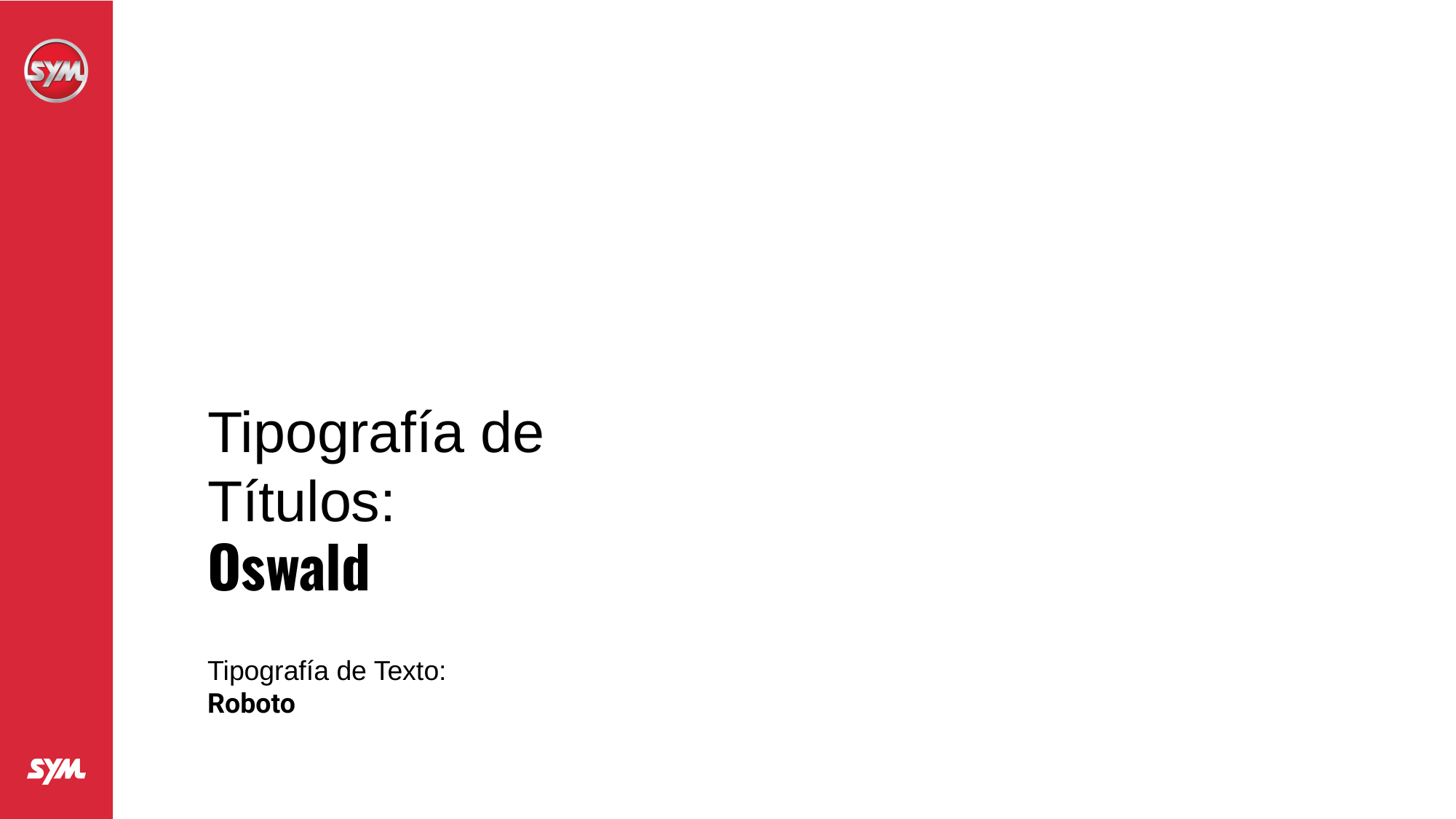

Tipografía de Títulos:
Oswald

Tipografía de Texto:
Roboto